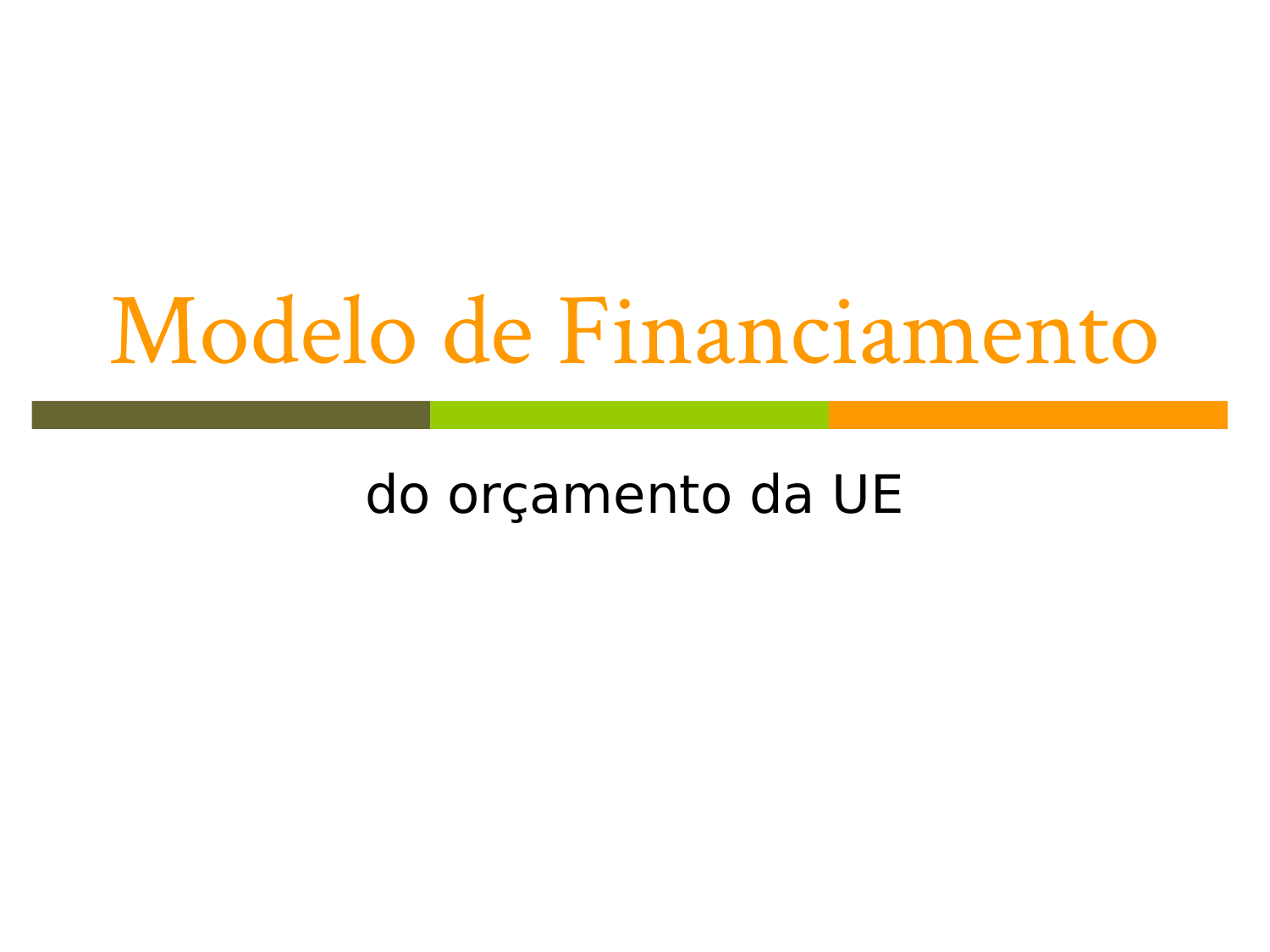

# Modelo de Financiamento
do orçamento da UE